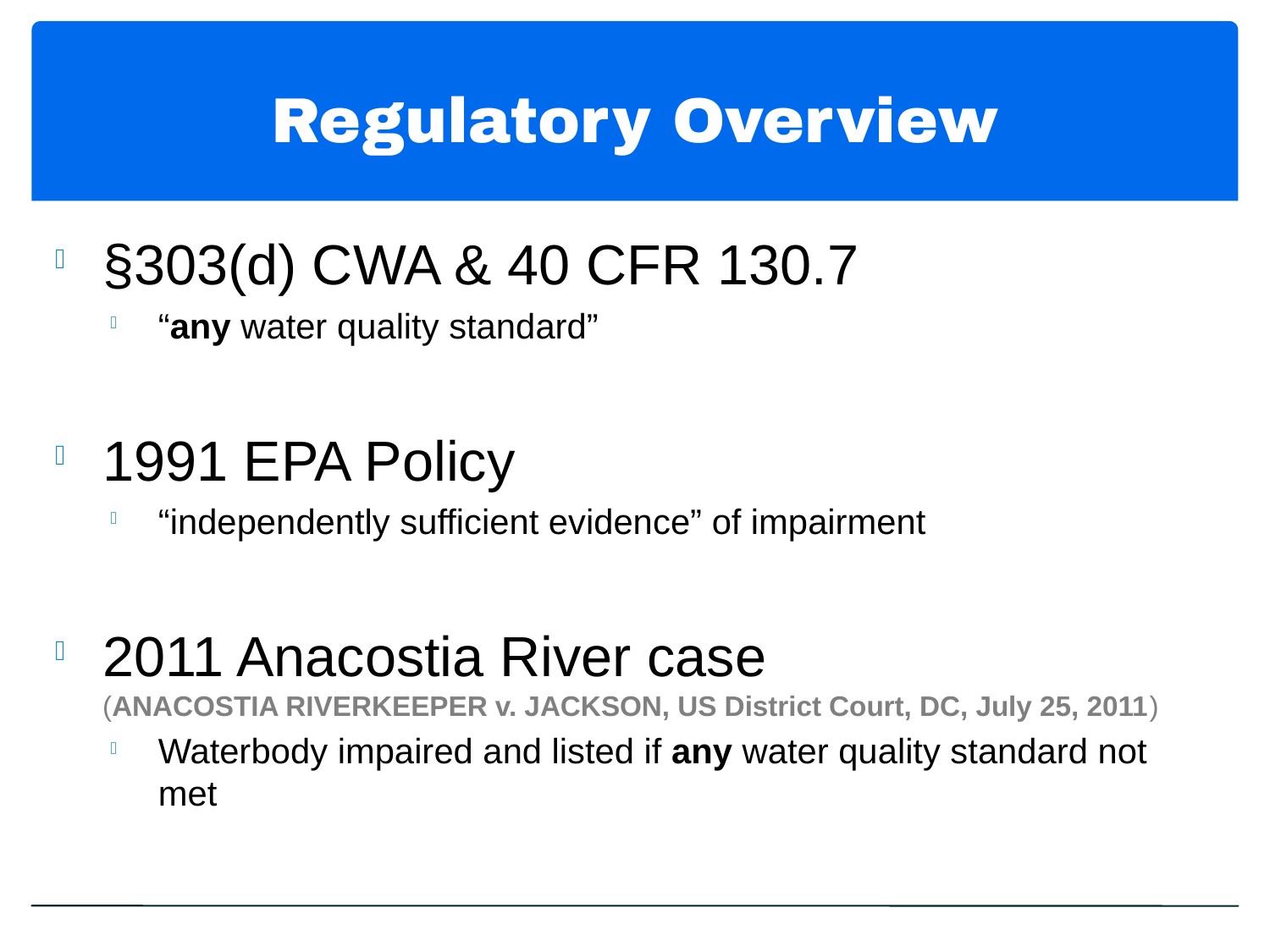

# Regulatory Overview
§303(d) CWA & 40 CFR 130.7
“any water quality standard”

1991 EPA Policy
“independently sufficient evidence” of impairment

2011 Anacostia River case
(ANACOSTIA RIVERKEEPER v. JACKSON, US District Court, DC, July 25, 2011)
Waterbody impaired and listed if any water quality standard not met